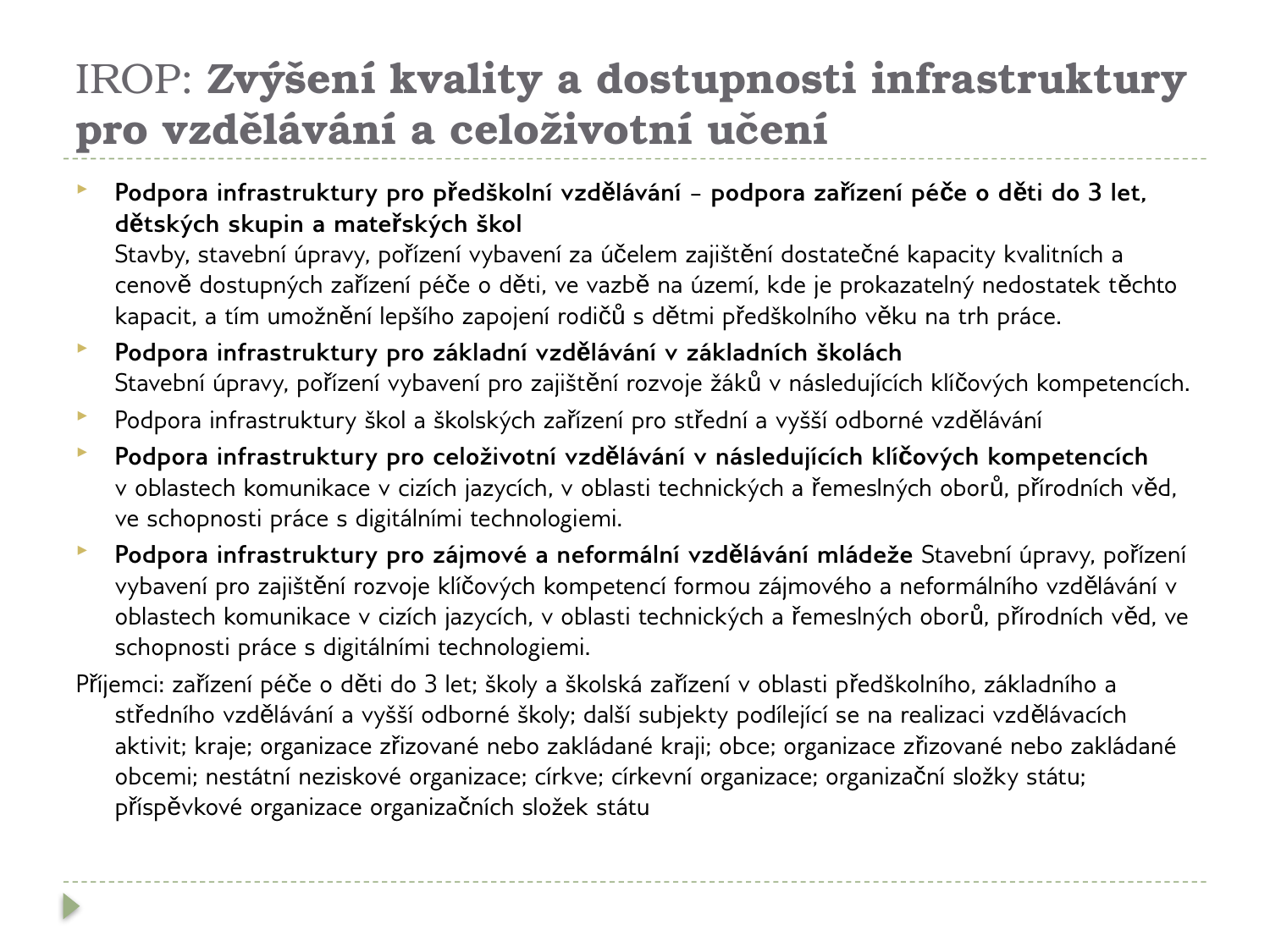

# IROP: Zvýšení kvality a dostupnosti infrastruktury pro vzdělávání a celoživotní učení
Podpora infrastruktury pro předškolní vzdělávání – podpora zařízení péče o děti do 3 let, dětských skupin a mateřských škol
Stavby, stavební úpravy, pořízení vybavení za účelem zajištění dostatečné kapacity kvalitních a cenově dostupných zařízení péče o děti, ve vazbě na území, kde je prokazatelný nedostatek těchto kapacit, a tím umožnění lepšího zapojení rodičů s dětmi předškolního věku na trh práce.
Podpora infrastruktury pro základní vzdělávání v základních školách
Stavební úpravy, pořízení vybavení pro zajištění rozvoje žáků v následujících klíčových kompetencích.
Podpora infrastruktury škol a školských zařízení pro střední a vyšší odborné vzdělávání
Podpora infrastruktury pro celoživotní vzdělávání v následujících klíčových kompetencích
v oblastech komunikace v cizích jazycích, v oblasti technických a řemeslných oborů, přírodních věd, ve schopnosti práce s digitálními technologiemi.
Podpora infrastruktury pro zájmové a neformální vzdělávání mládeže Stavební úpravy, pořízení vybavení pro zajištění rozvoje klíčových kompetencí formou zájmového a neformálního vzdělávání v oblastech komunikace v cizích jazycích, v oblasti technických a řemeslných oborů, přírodních věd, ve schopnosti práce s digitálními technologiemi.
Příjemci: zařízení péče o děti do 3 let; školy a školská zařízení v oblasti předškolního, základního a středního vzdělávání a vyšší odborné školy; další subjekty podílející se na realizaci vzdělávacích aktivit; kraje; organizace zřizované nebo zakládané kraji; obce; organizace zřizované nebo zakládané obcemi; nestátní neziskové organizace; církve; církevní organizace; organizační složky státu; příspěvkové organizace organizačních složek státu